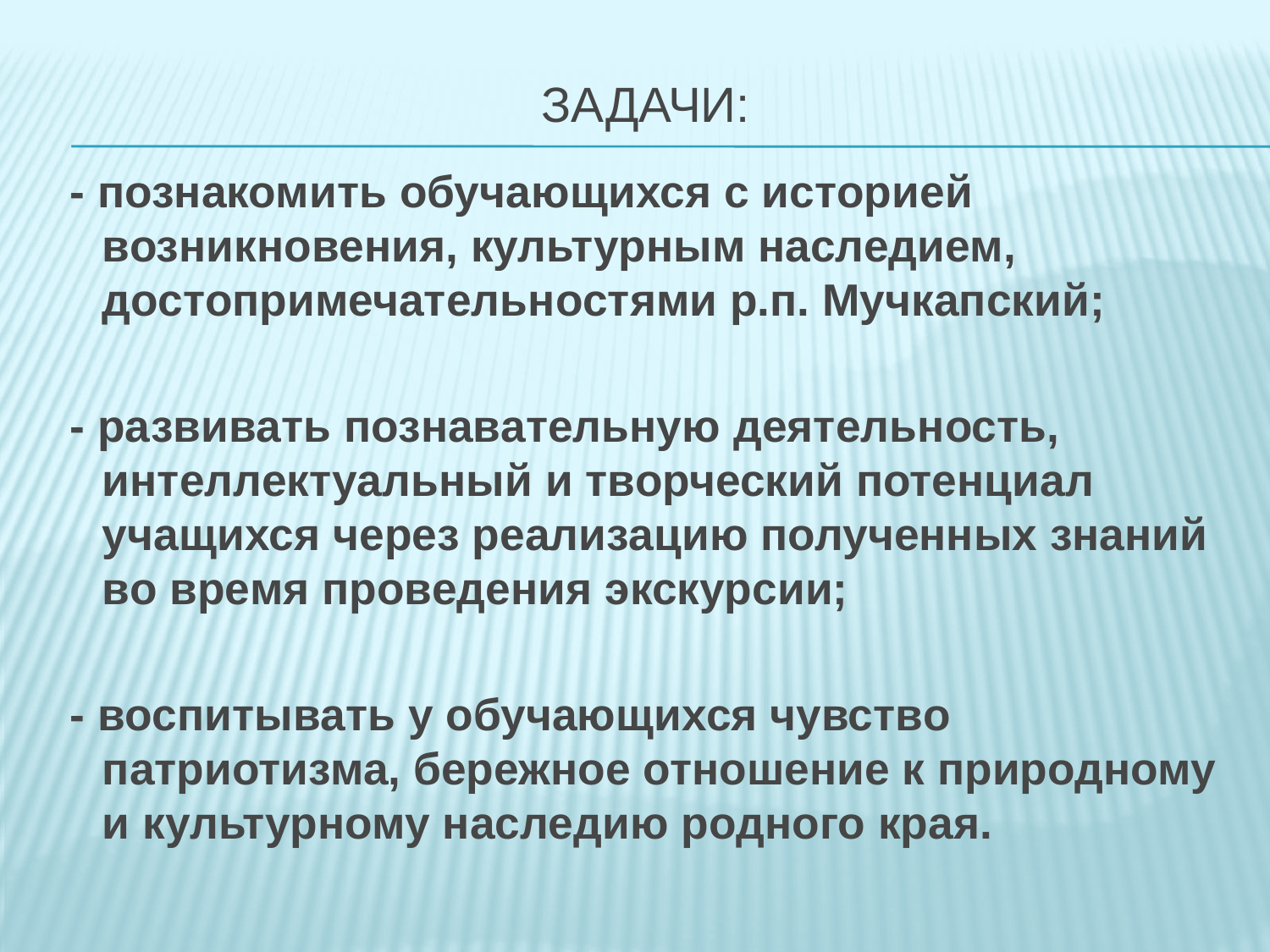

# Задачи:
 - познакомить обучающихся с историей возникновения, культурным наследием, достопримечательностями р.п. Мучкапский;

 - развивать познавательную деятельность, интеллектуальный и творческий потенциал учащихся через реализацию полученных знаний во время проведения экскурсии;

 - воспитывать у обучающихся чувство патриотизма, бережное отношение к природному и культурному наследию родного края.